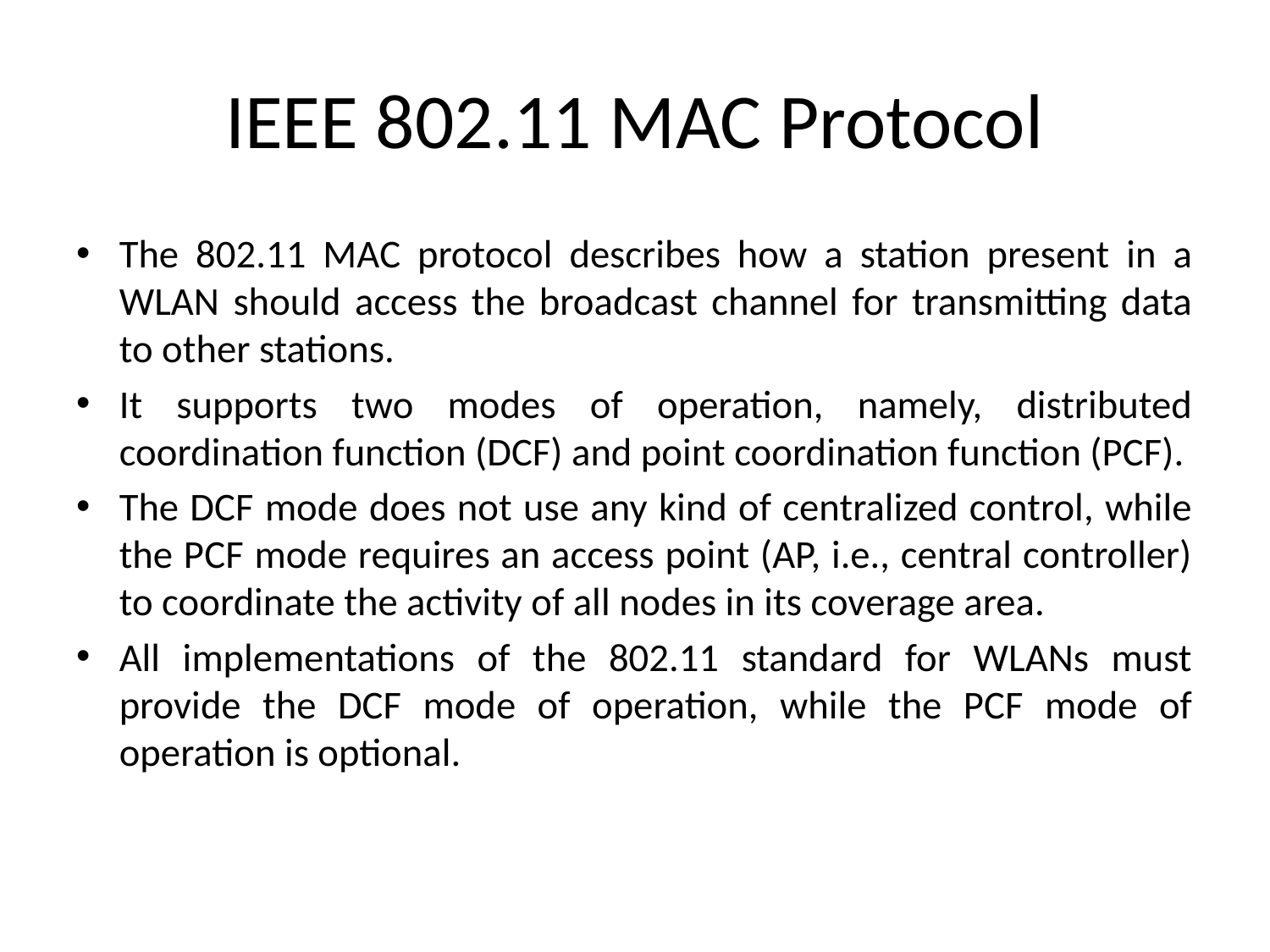

# IEEE 802.11 MAC Protocol
The 802.11 MAC protocol describes how a station present in a WLAN should access the broadcast channel for transmitting data to other stations.
It supports two modes of operation, namely, distributed coordination function (DCF) and point coordination function (PCF).
The DCF mode does not use any kind of centralized control, while the PCF mode requires an access point (AP, i.e., central controller) to coordinate the activity of all nodes in its coverage area.
All implementations of the 802.11 standard for WLANs must provide the DCF mode of operation, while the PCF mode of operation is optional.